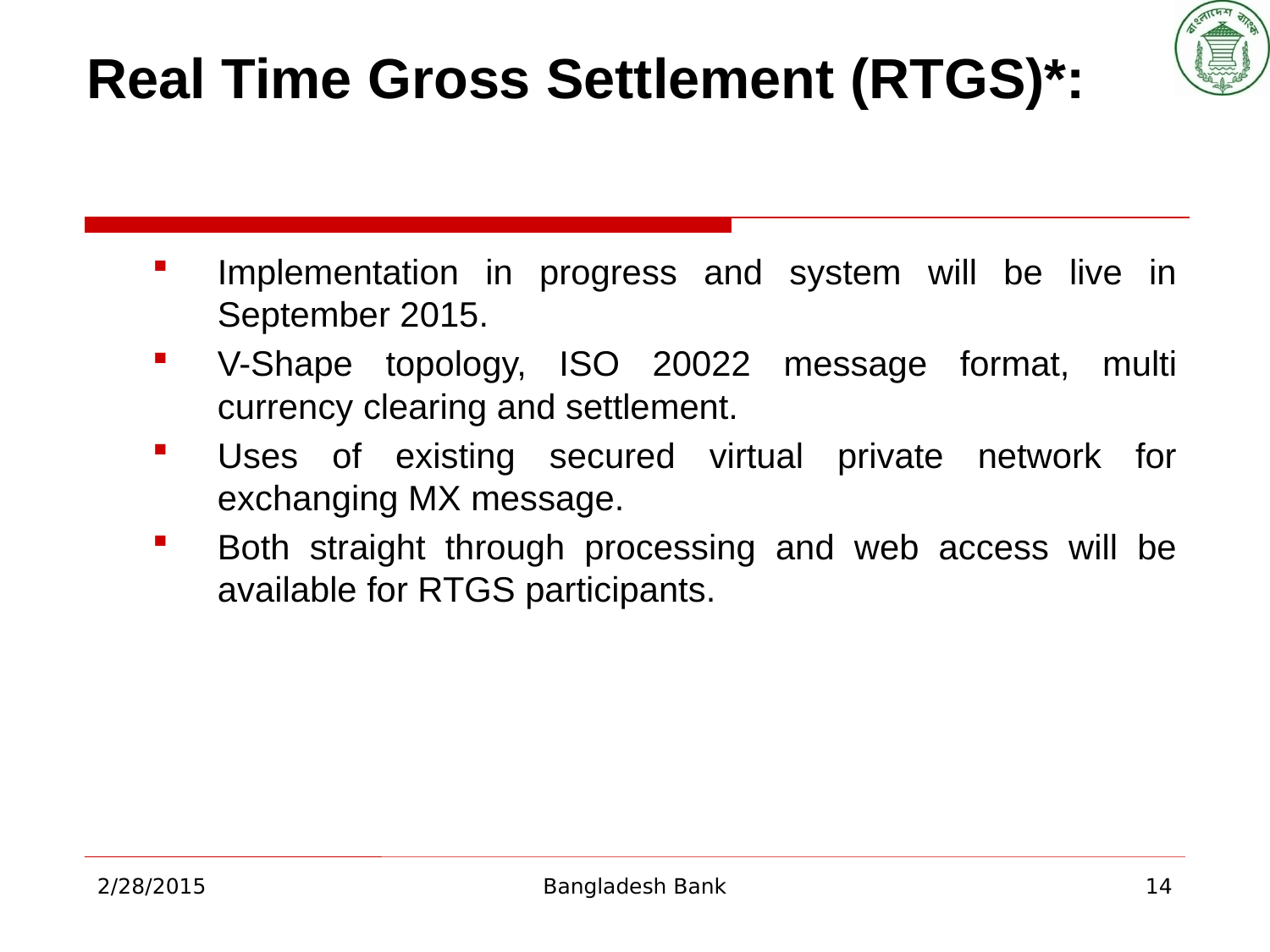

# Real Time Gross Settlement (RTGS)*:
Implementation in progress and system will be live in September 2015.
V-Shape topology, ISO 20022 message format, multi currency clearing and settlement.
Uses of existing secured virtual private network for exchanging MX message.
Both straight through processing and web access will be available for RTGS participants.

2/28/2015
Bangladesh Bank
14